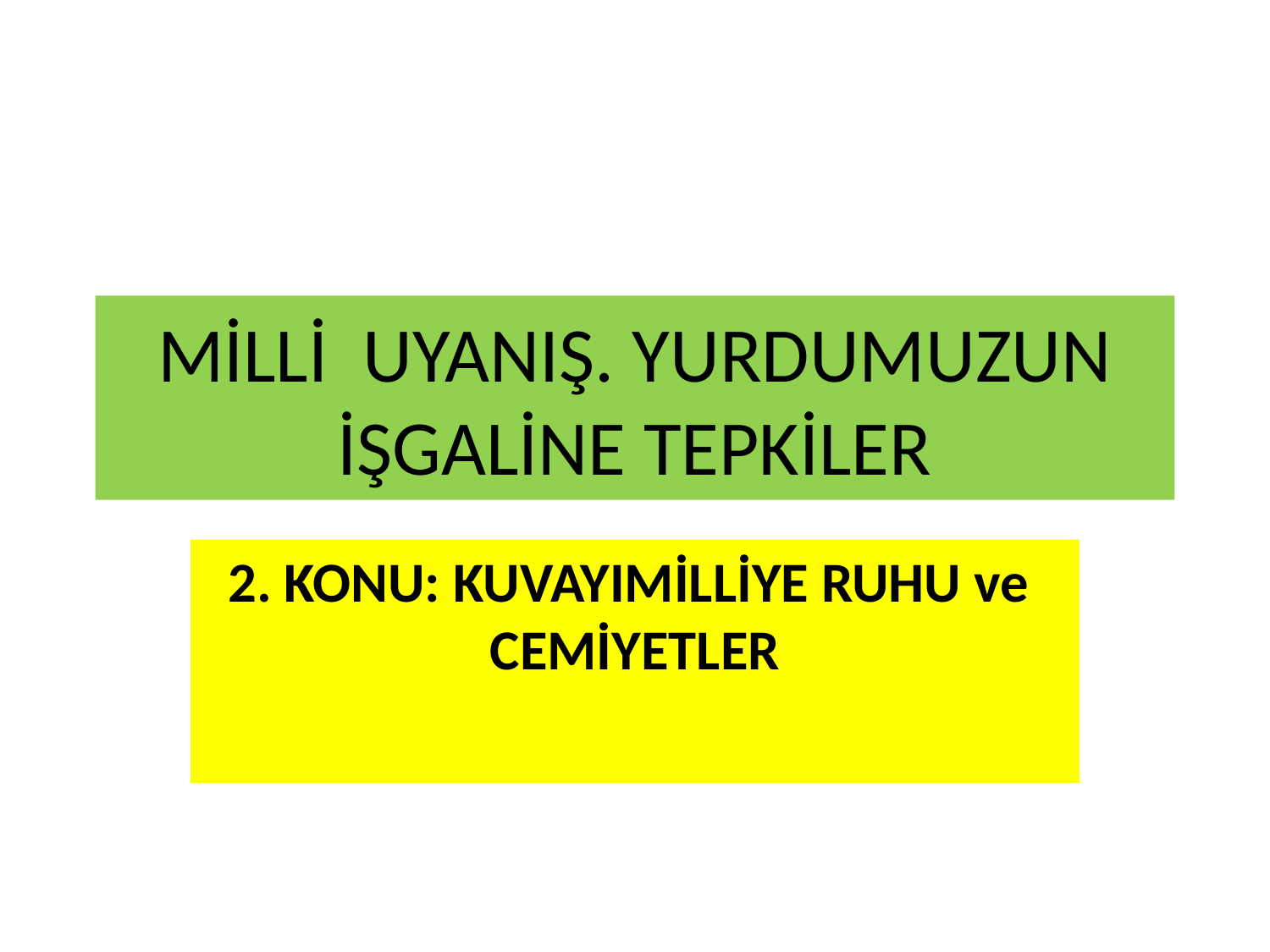

# MİLLİ  UYANIŞ. YURDUMUZUN İŞGALİNE TEPKİLER
2. KONU: KUVAYIMİLLİYE RUHU ve  CEMİYETLER